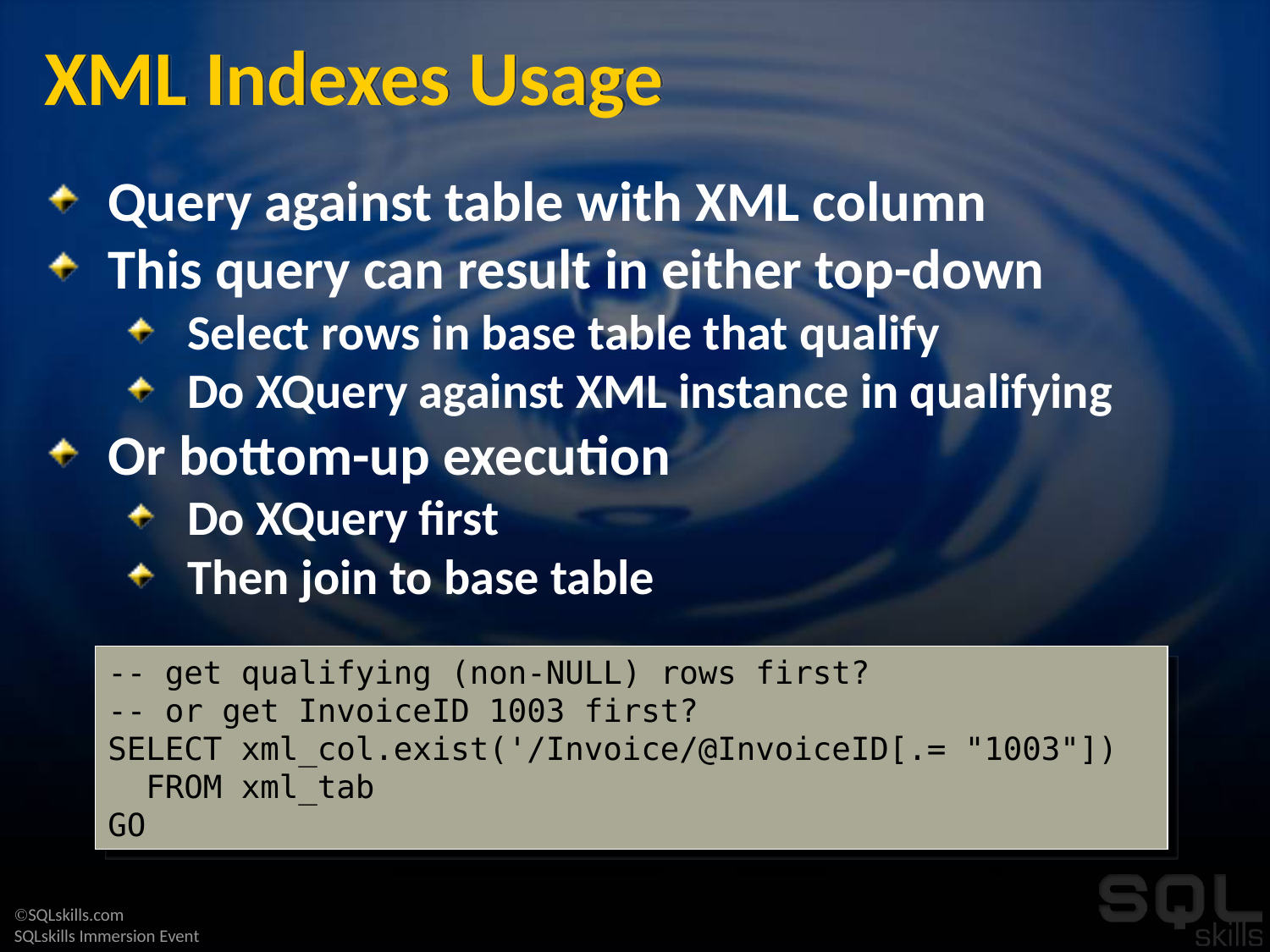

# XML Indexes Usage
Query against table with XML column
This query can result in either top-down
Select rows in base table that qualify
Do XQuery against XML instance in qualifying
Or bottom-up execution
Do XQuery first
Then join to base table
-- get qualifying (non-NULL) rows first?
-- or get InvoiceID 1003 first?
SELECT xml_col.exist('/Invoice/@InvoiceID[.= "1003"])
  FROM xml_tab
GO